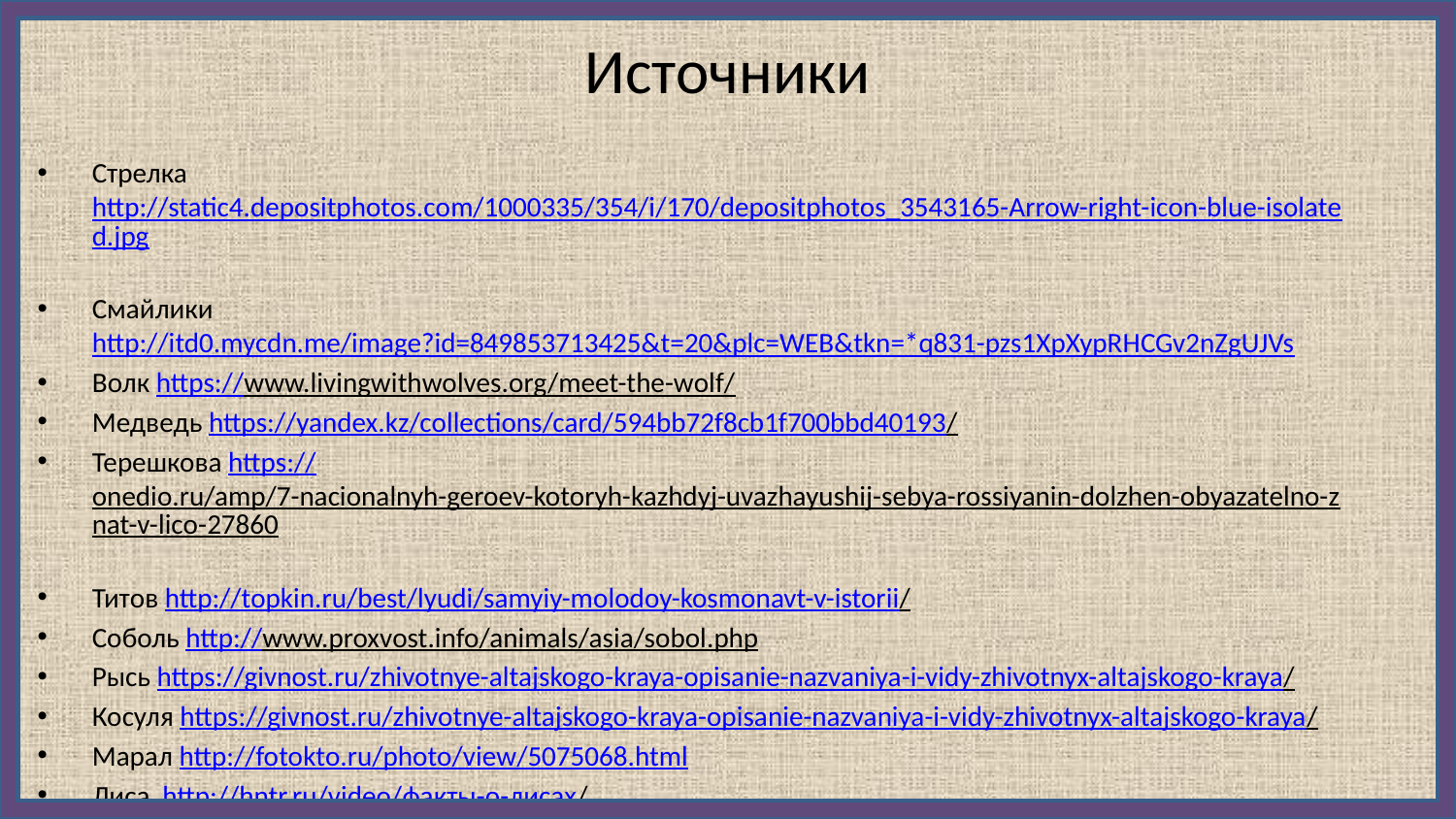

# Источники
Стрелка http://static4.depositphotos.com/1000335/354/i/170/depositphotos_3543165-Arrow-right-icon-blue-isolated.jpg
Смайлики http://itd0.mycdn.me/image?id=849853713425&t=20&plc=WEB&tkn=*q831-pzs1XpXypRHCGv2nZgUJVs
Волк https://www.livingwithwolves.org/meet-the-wolf/
Медведь https://yandex.kz/collections/card/594bb72f8cb1f700bbd40193/
Терешкова https://onedio.ru/amp/7-nacionalnyh-geroev-kotoryh-kazhdyj-uvazhayushij-sebya-rossiyanin-dolzhen-obyazatelno-znat-v-lico-27860
Титов http://topkin.ru/best/lyudi/samyiy-molodoy-kosmonavt-v-istorii/
Соболь http://www.proxvost.info/animals/asia/sobol.php
Рысь https://givnost.ru/zhivotnye-altajskogo-kraya-opisanie-nazvaniya-i-vidy-zhivotnyx-altajskogo-kraya/
Косуля https://givnost.ru/zhivotnye-altajskogo-kraya-opisanie-nazvaniya-i-vidy-zhivotnyx-altajskogo-kraya/
Марал http://fotokto.ru/photo/view/5075068.html
Лиса  http://hntr.ru/video/факты-о-лисах/